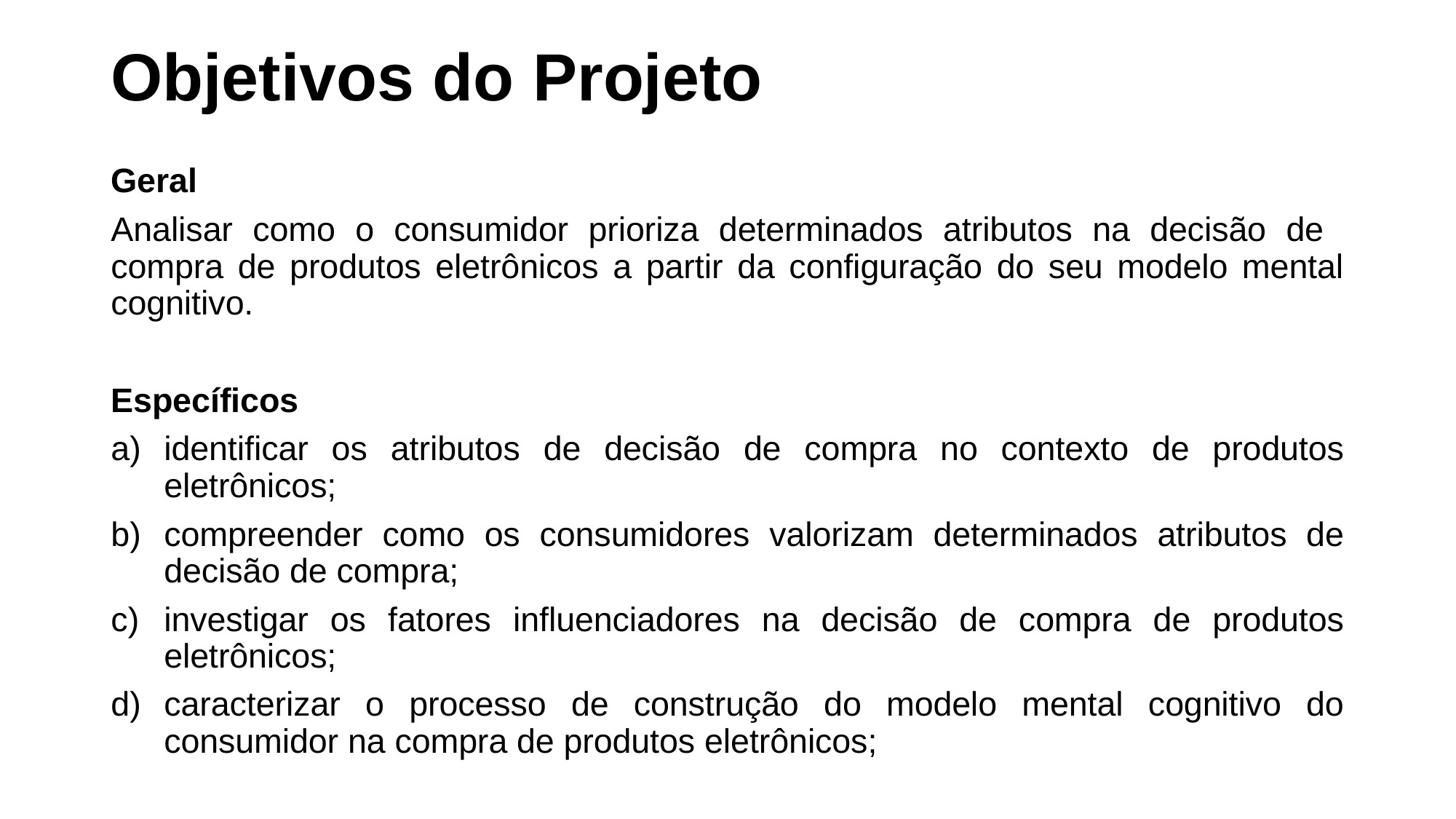

# Objetivos do Projeto
Geral
Analisar como o consumidor prioriza determinados atributos na decisão de  compra de produtos eletrônicos a partir da configuração do seu modelo mental cognitivo.

Específicos
identificar os atributos de decisão de compra no contexto de produtos eletrônicos;
compreender como os consumidores valorizam determinados atributos de decisão de compra;
investigar os fatores influenciadores na decisão de compra de produtos eletrônicos;
caracterizar o processo de construção do modelo mental cognitivo do consumidor na compra de produtos eletrônicos;